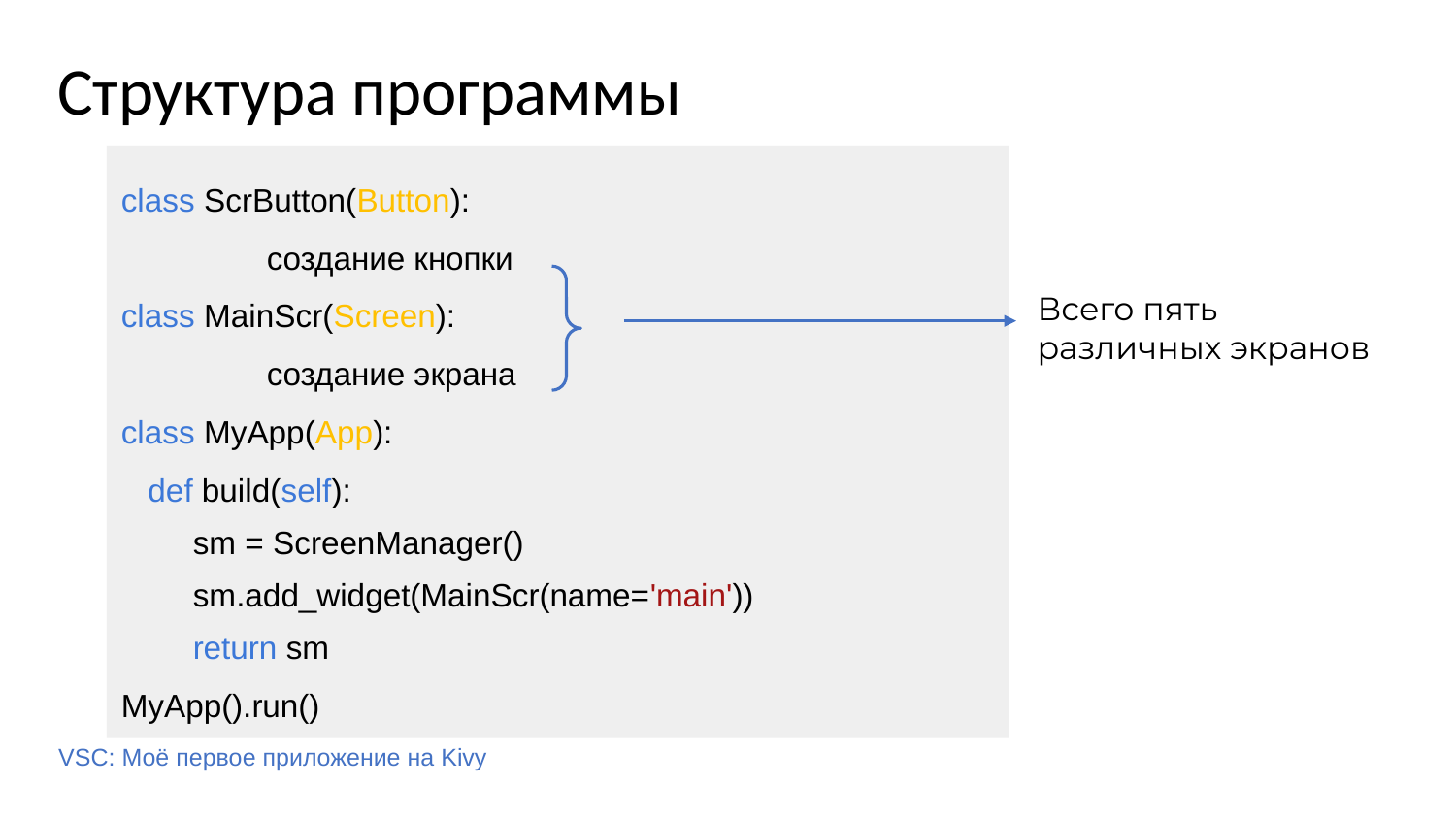

# Структура программы
class ScrButton(Button):
	создание кнопки
class MainScr(Screen):
	создание экрана
class MyApp(App):
   def build(self):
        sm = ScreenManager()
        sm.add_widget(MainScr(name='main'))
        return sm
MyApp().run()

Всего пять различных экранов
VSC: Моё первое приложение на Kivy